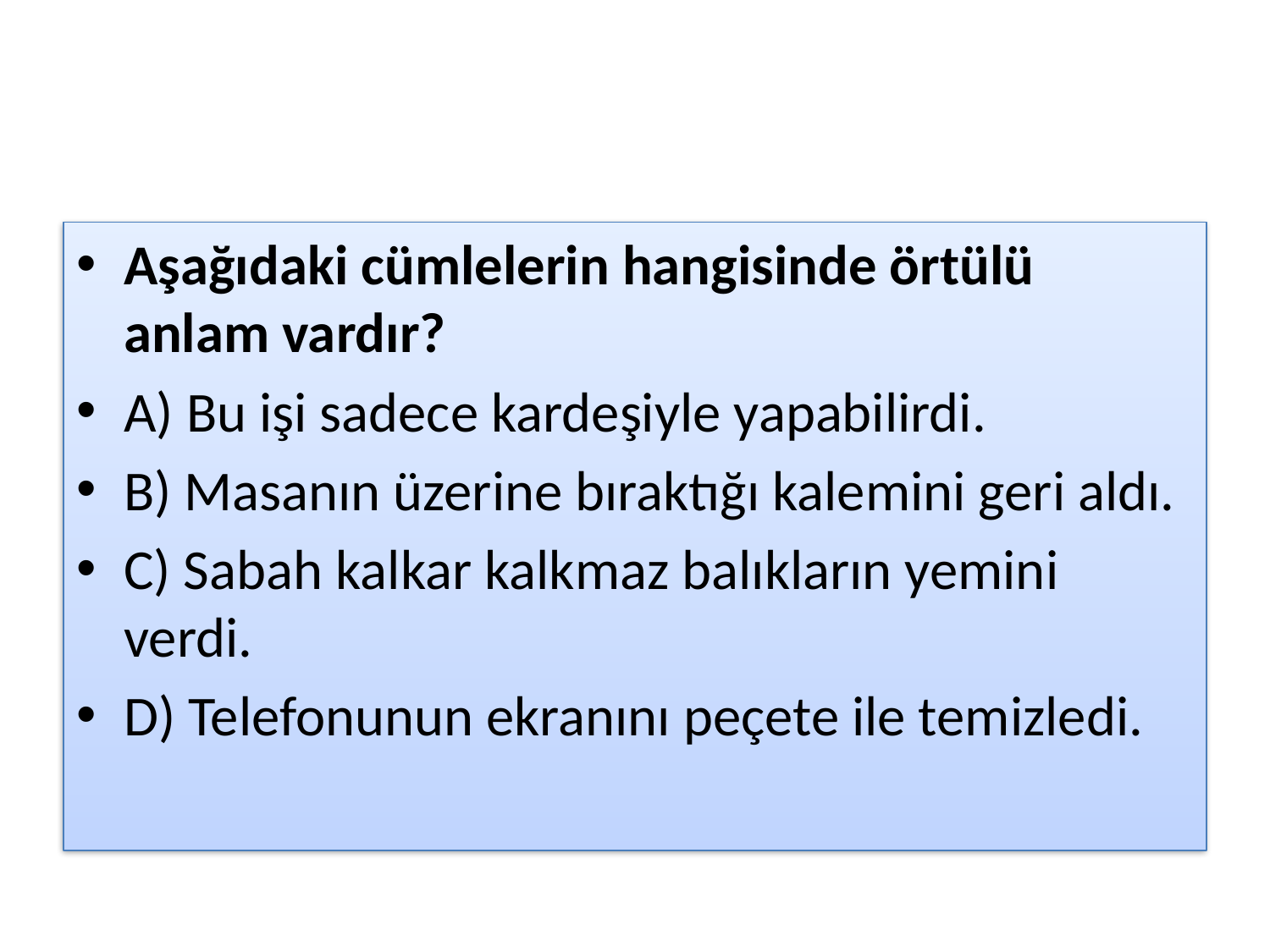

#
Aşağıdaki cümlelerin hangisinde örtülü anlam vardır?
A) Bu işi sadece kardeşiyle yapabilirdi.
B) Masanın üzerine bıraktığı kalemini geri aldı.
C) Sabah kalkar kalkmaz balıkların yemini verdi.
D) Telefonunun ekranını peçete ile temizledi.